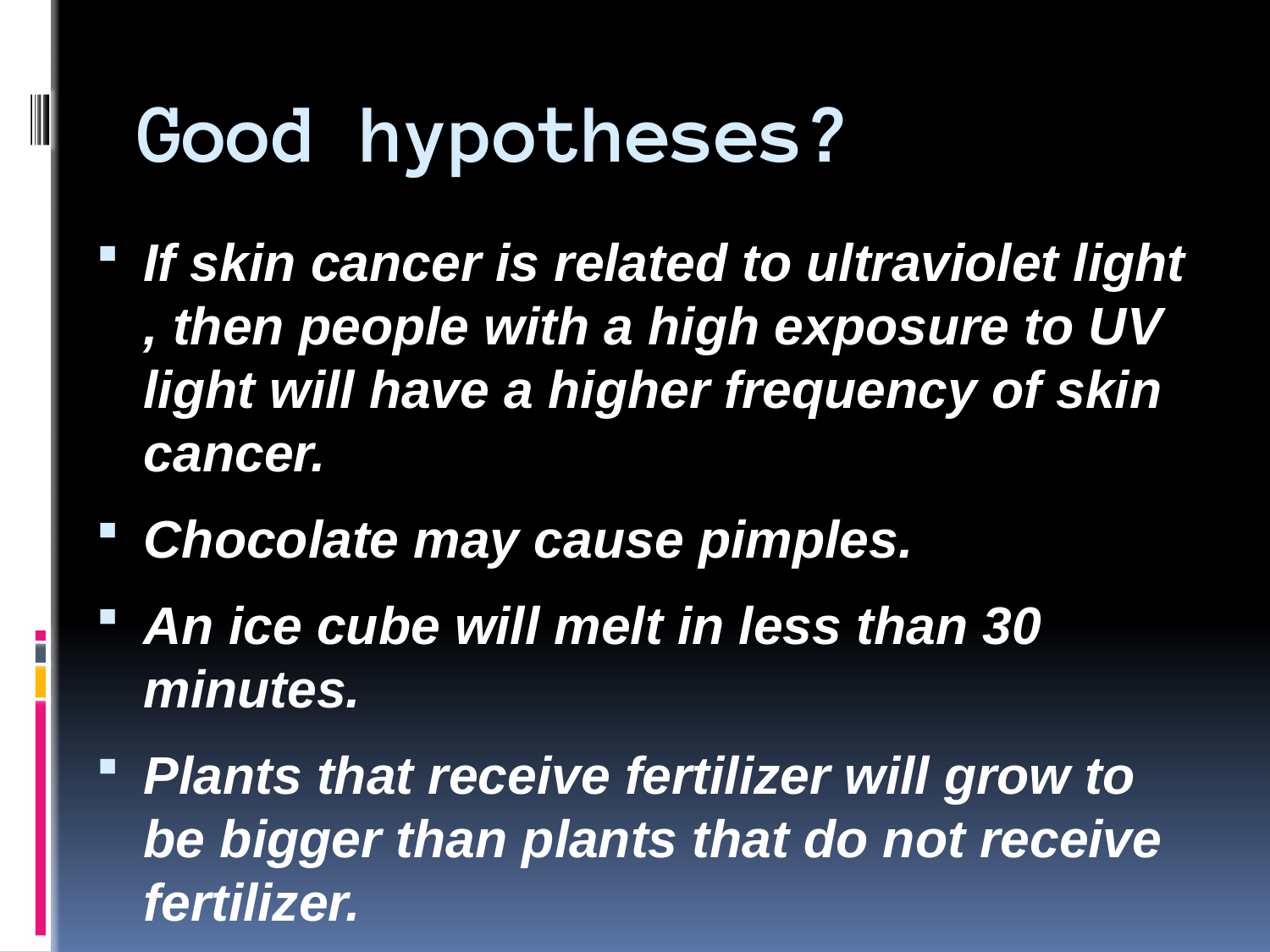

# Good hypotheses?
If skin cancer is related to ultraviolet light , then people with a high exposure to UV light will have a higher frequency of skin cancer.
Chocolate may cause pimples.
An ice cube will melt in less than 30 minutes.
Plants that receive fertilizer will grow to be bigger than plants that do not receive fertilizer.